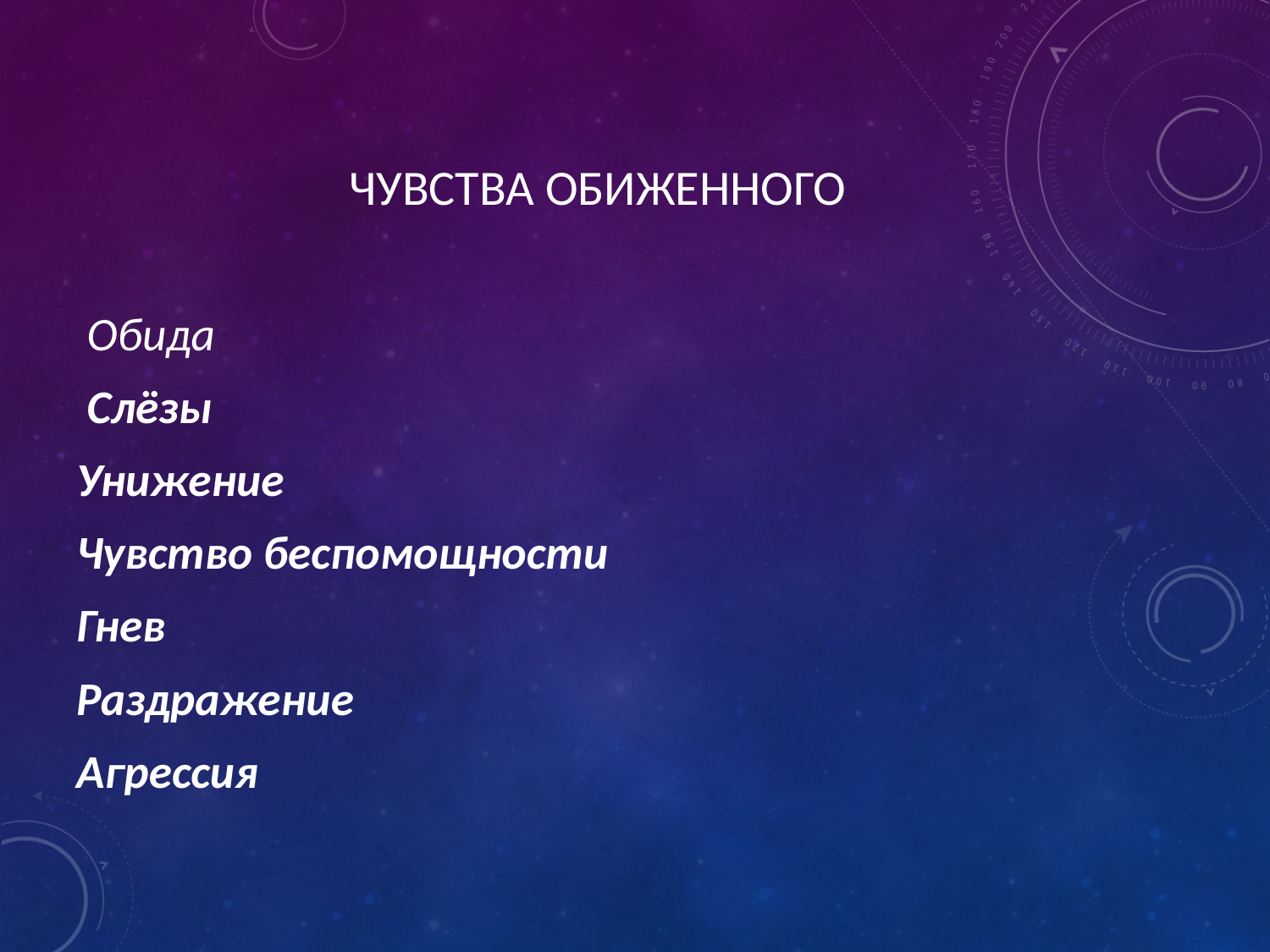

# Чувства обиженного
 Обида
 Слёзы
Унижение
Чувство беспомощности
Гнев
Раздражение
Агрессия